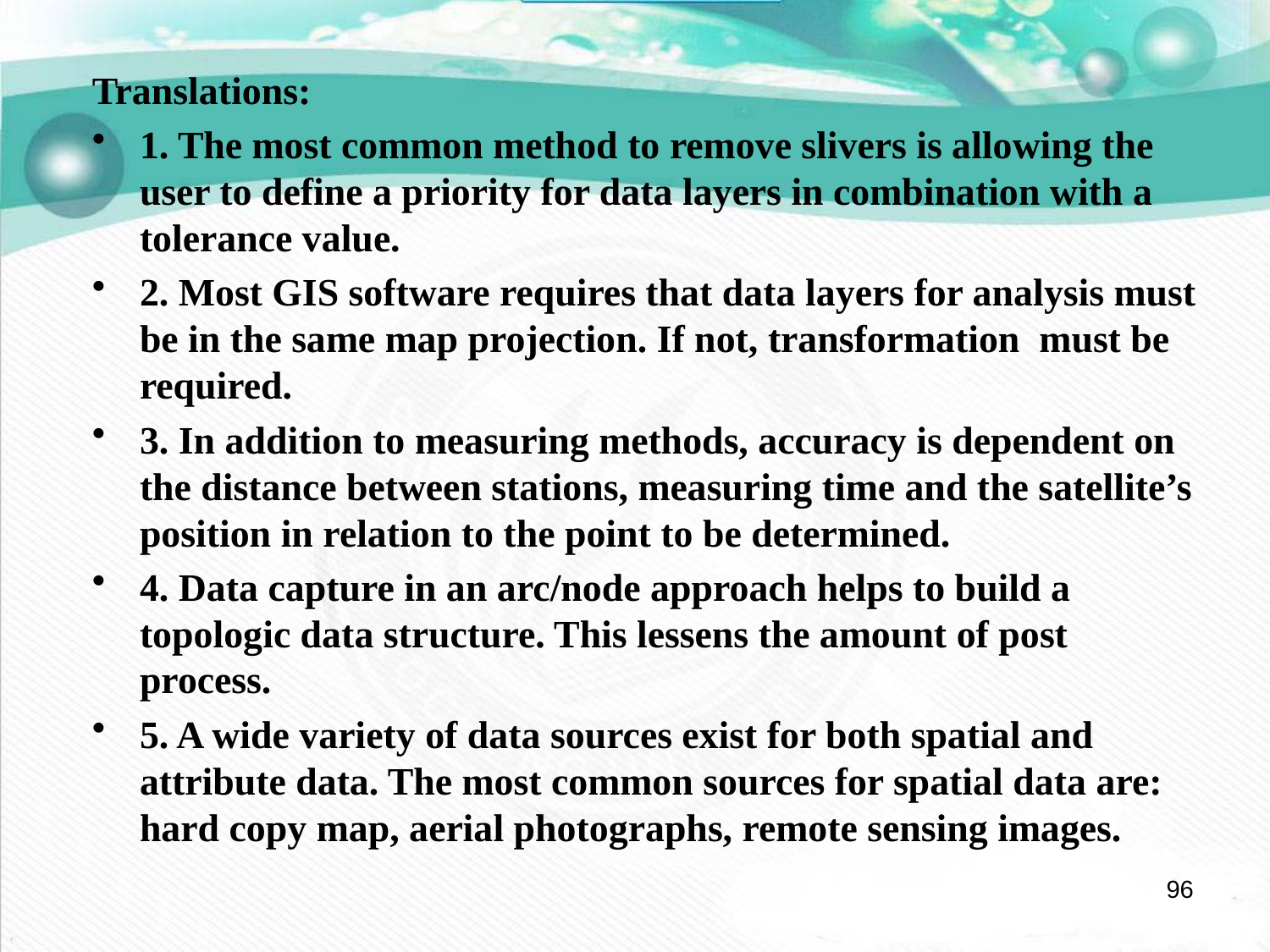

Translations:
1. The most common method to remove slivers is allowing the user to define a priority for data layers in combination with a tolerance value.
2. Most GIS software requires that data layers for analysis must be in the same map projection. If not, transformation  must be required.
3. In addition to measuring methods, accuracy is dependent on the distance between stations, measuring time and the satellite’s position in relation to the point to be determined.
4. Data capture in an arc/node approach helps to build a topologic data structure. This lessens the amount of post process.
5. A wide variety of data sources exist for both spatial and attribute data. The most common sources for spatial data are: hard copy map, aerial photographs, remote sensing images.
96